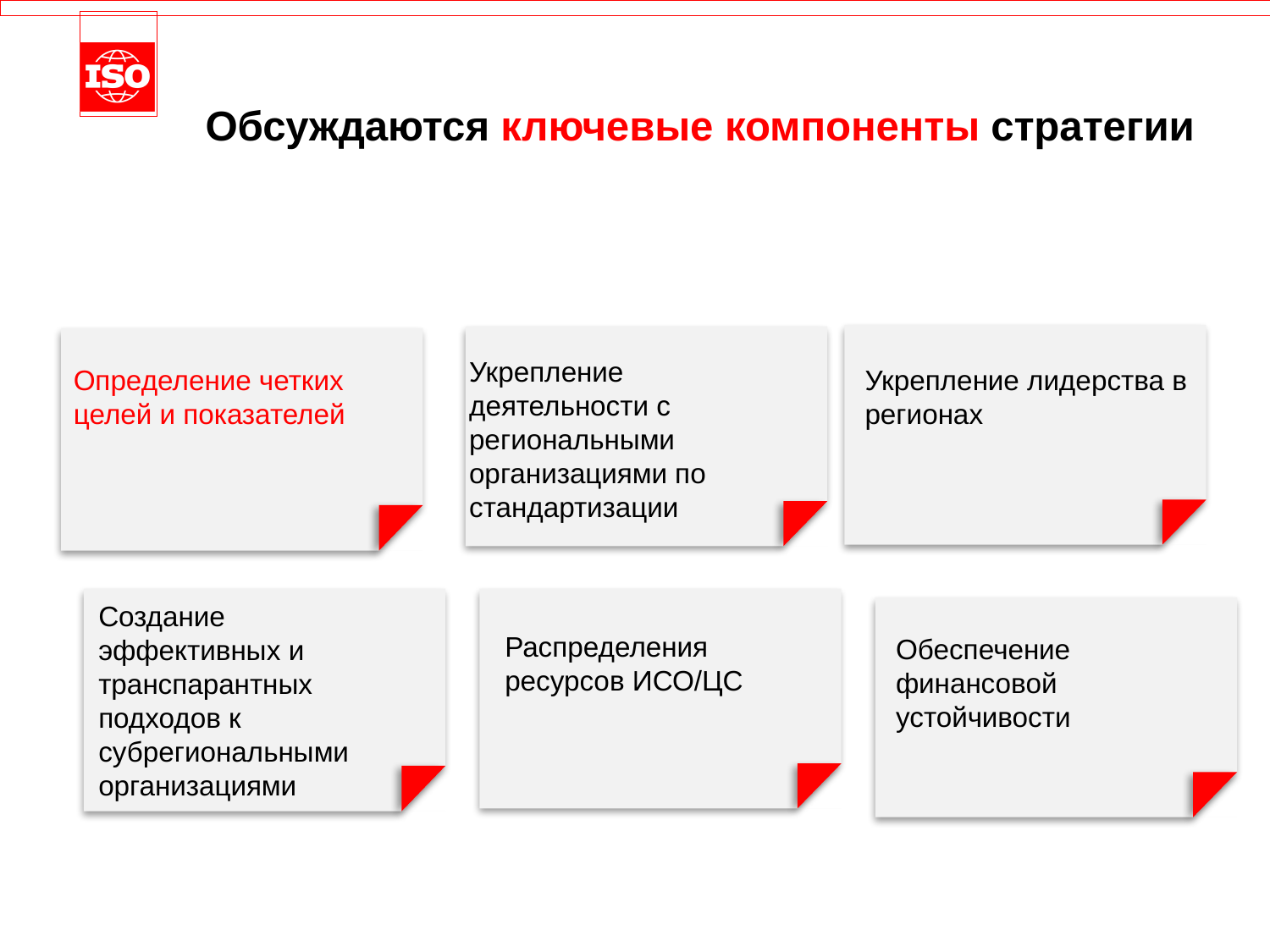

Обсуждаются ключевые компоненты стратегии

Укрепление деятельности с региональными организациями по стандартизации
Определение четких целей и показателей
Укрепление лидерства в регионаx

Создание эффективных и транспарантных
подходов к субрегиональными организациями

Распределения ресурсов ИСО/ЦС
Обеспечение финансовой устойчивости